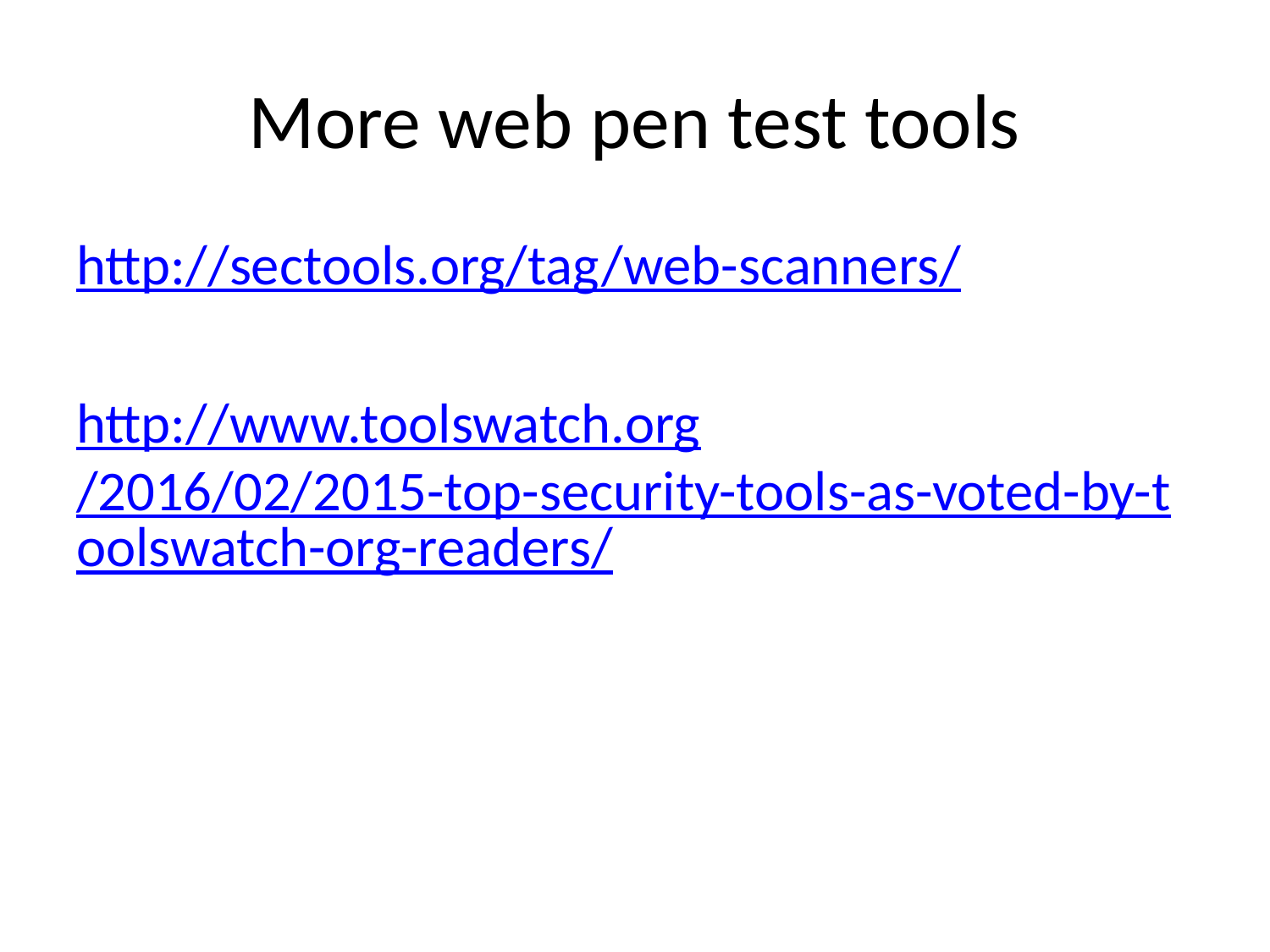

# More web pen test tools
http://sectools.org/tag/web-scanners/

http://www.toolswatch.org/2016/02/2015-top-security-tools-as-voted-by-toolswatch-org-readers/